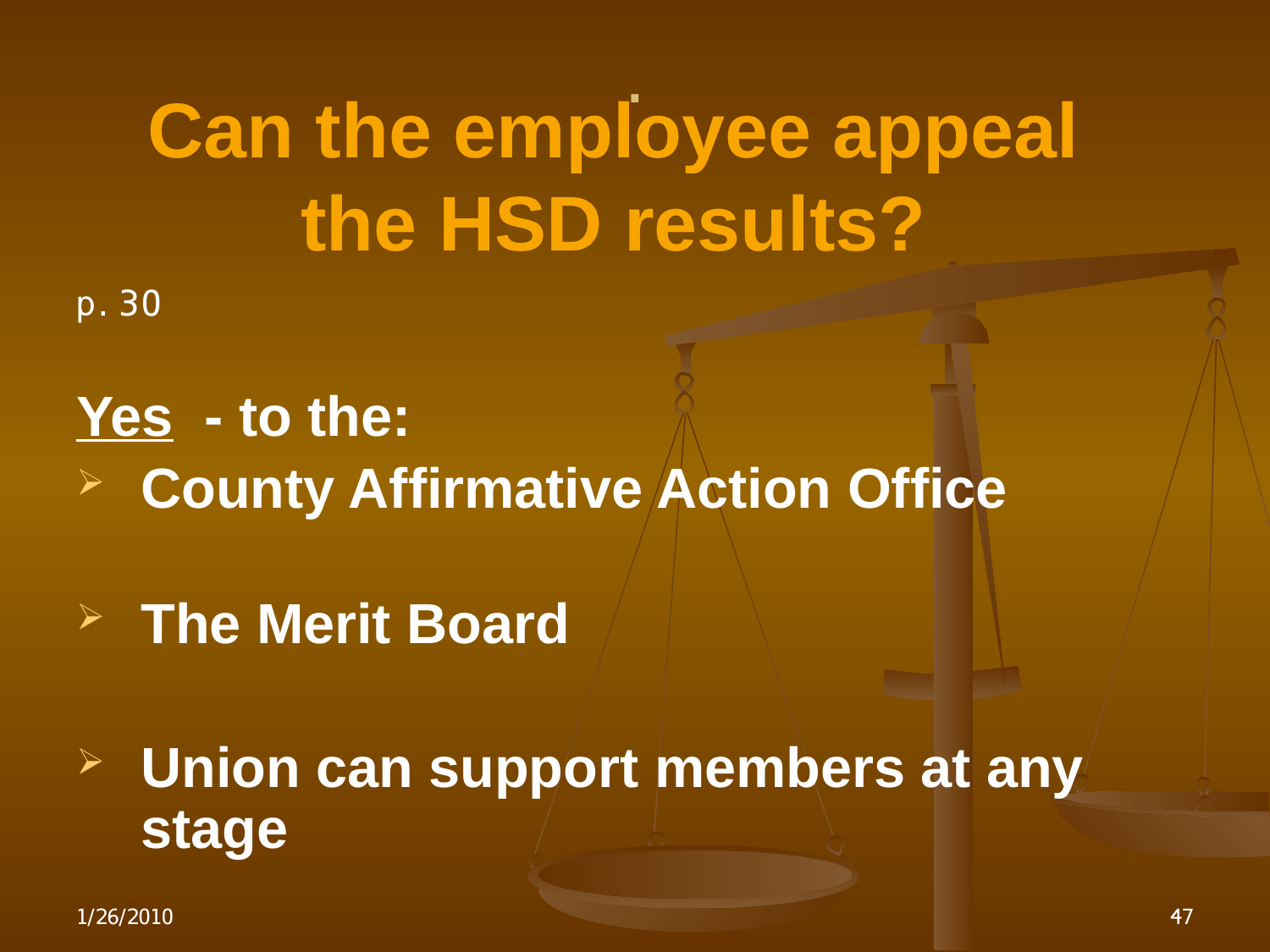

# .
Can the employee appeal the HSD results?
p. 30
Yes  - to the:
County Affirmative Action Office

The Merit Board

Union can support members at any stage
1/26/2010
47